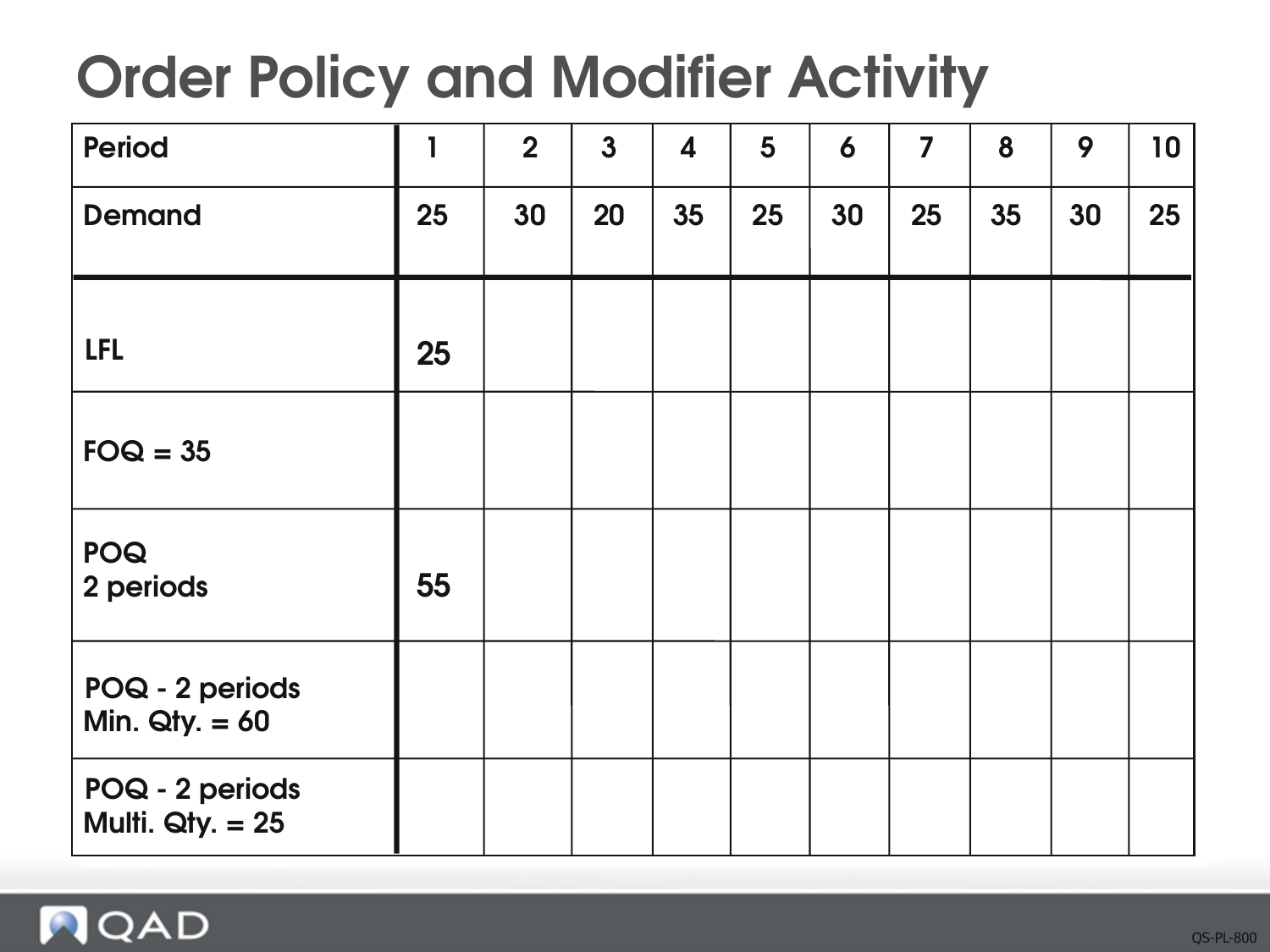

# Order Policy and Modifier Activity

	Period	1	2	3	4	5	6	7	8	9	10

	Demand	25	30	20	35	25	30	25	35	30	25

    LFL

	FOQ = 35

	POQ
	2 periods

    POQ - 2 periods
	Min. Qty. = 60

    POQ - 2 periods
	Multi. Qty. = 25

25

55

QS-PL-800